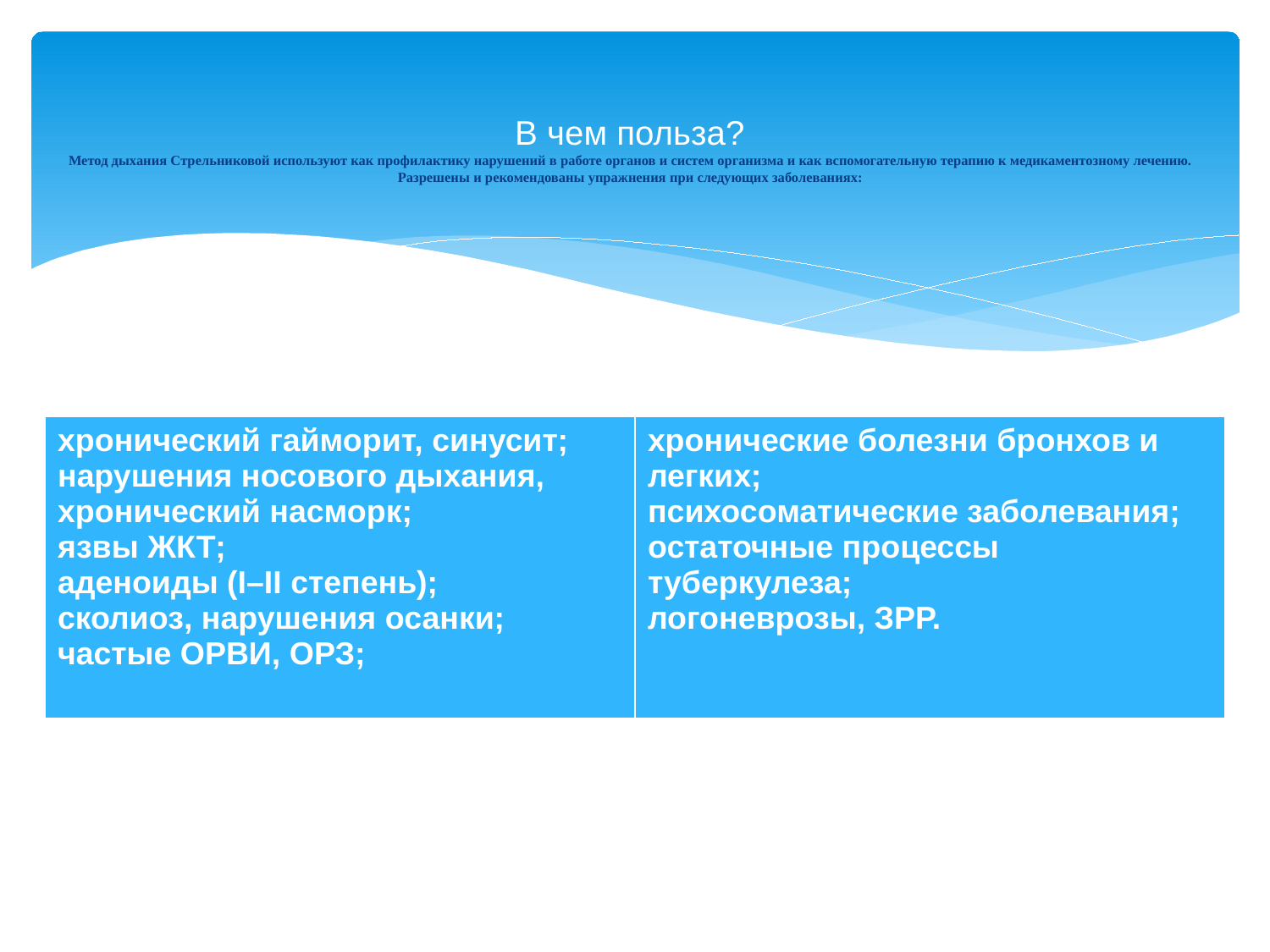

# В чем польза? Метод дыхания Стрельниковой используют как профилактику нарушений в работе органов и систем организма и как вспомогательную терапию к медикаментозному лечению. Разрешены и рекомендованы упражнения при следующих заболеваниях:
| хронический гайморит, синусит; нарушения носового дыхания, хронический насморк; язвы ЖКТ; аденоиды (I–II степень); сколиоз, нарушения осанки; частые ОРВИ, ОРЗ; | хронические болезни бронхов и легких; психосоматические заболевания; остаточные процессы туберкулеза; логоневрозы, ЗРР. |
| --- | --- |